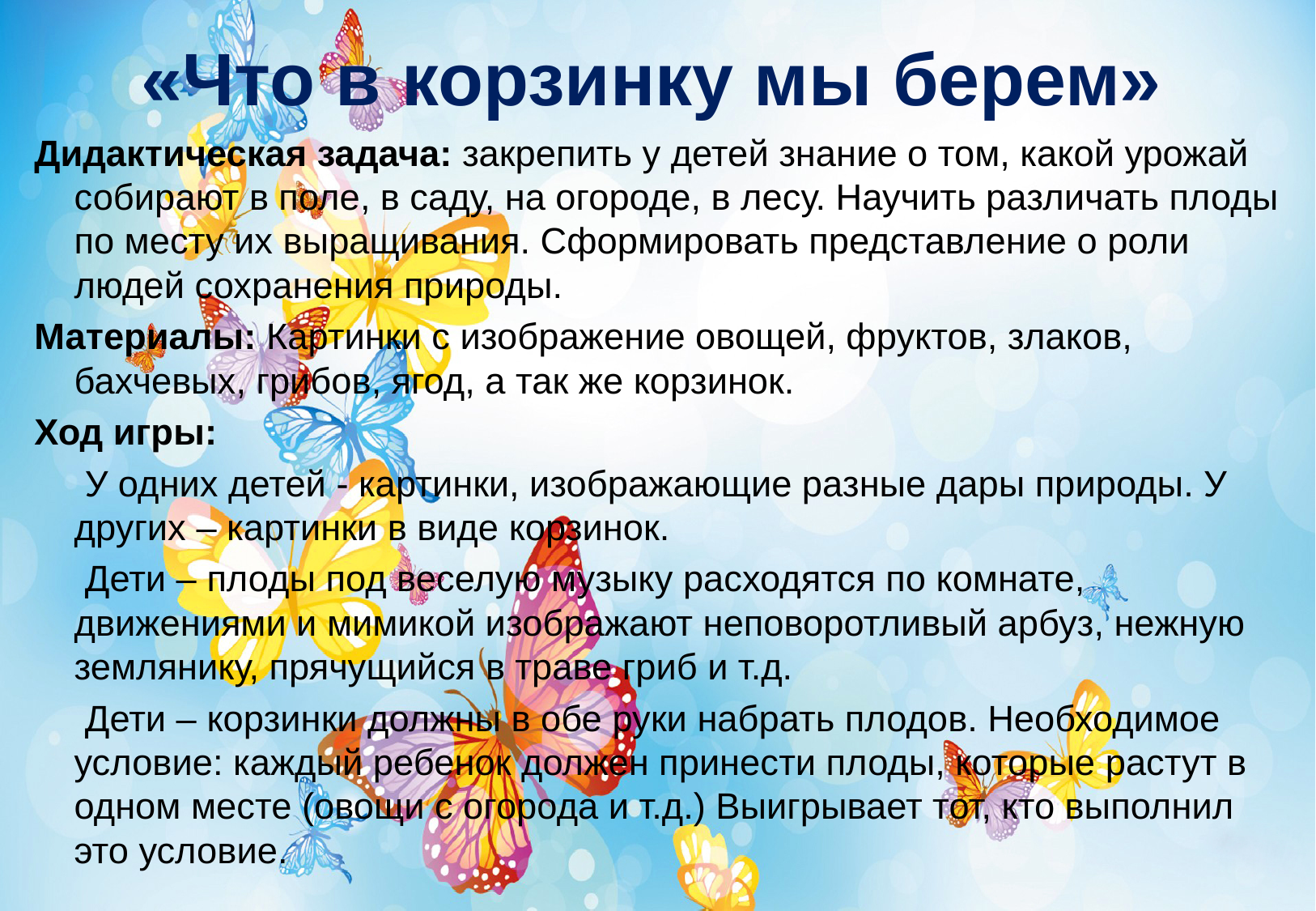

# «Что в корзинку мы берем»
Дидактическая задача: закрепить у детей знание о том, какой урожай собирают в поле, в саду, на огороде, в лесу. Научить различать плоды по месту их выращивания. Сформировать представление о роли людей сохранения природы.
Материалы: Картинки с изображение овощей, фруктов, злаков, бахчевых, грибов, ягод, а так же корзинок.
Ход игры:
     У одних детей - картинки, изображающие разные дары природы. У других – картинки в виде корзинок.
     Дети – плоды под веселую музыку расходятся по комнате, движениями и мимикой изображают неповоротливый арбуз, нежную землянику, прячущийся в траве гриб и т.д.
     Дети – корзинки должны в обе руки набрать плодов. Необходимое условие: каждый ребенок должен принести плоды, которые растут в одном месте (овощи с огорода и т.д.) Выигрывает тот, кто выполнил это условие.